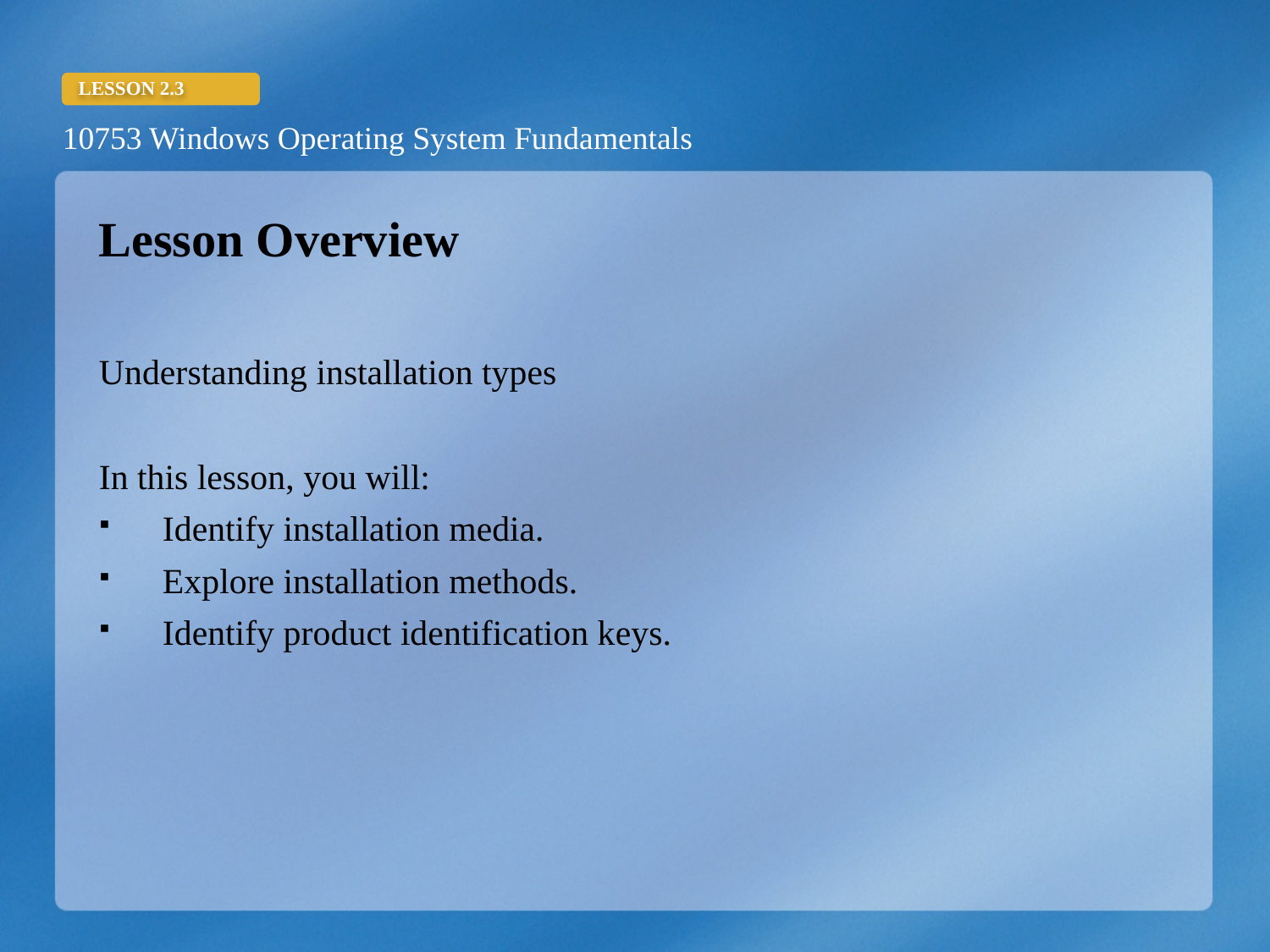

Lesson Overview

Understanding installation types

In this lesson, you will:
Identify installation media.
Explore installation methods.
Identify product identification keys.